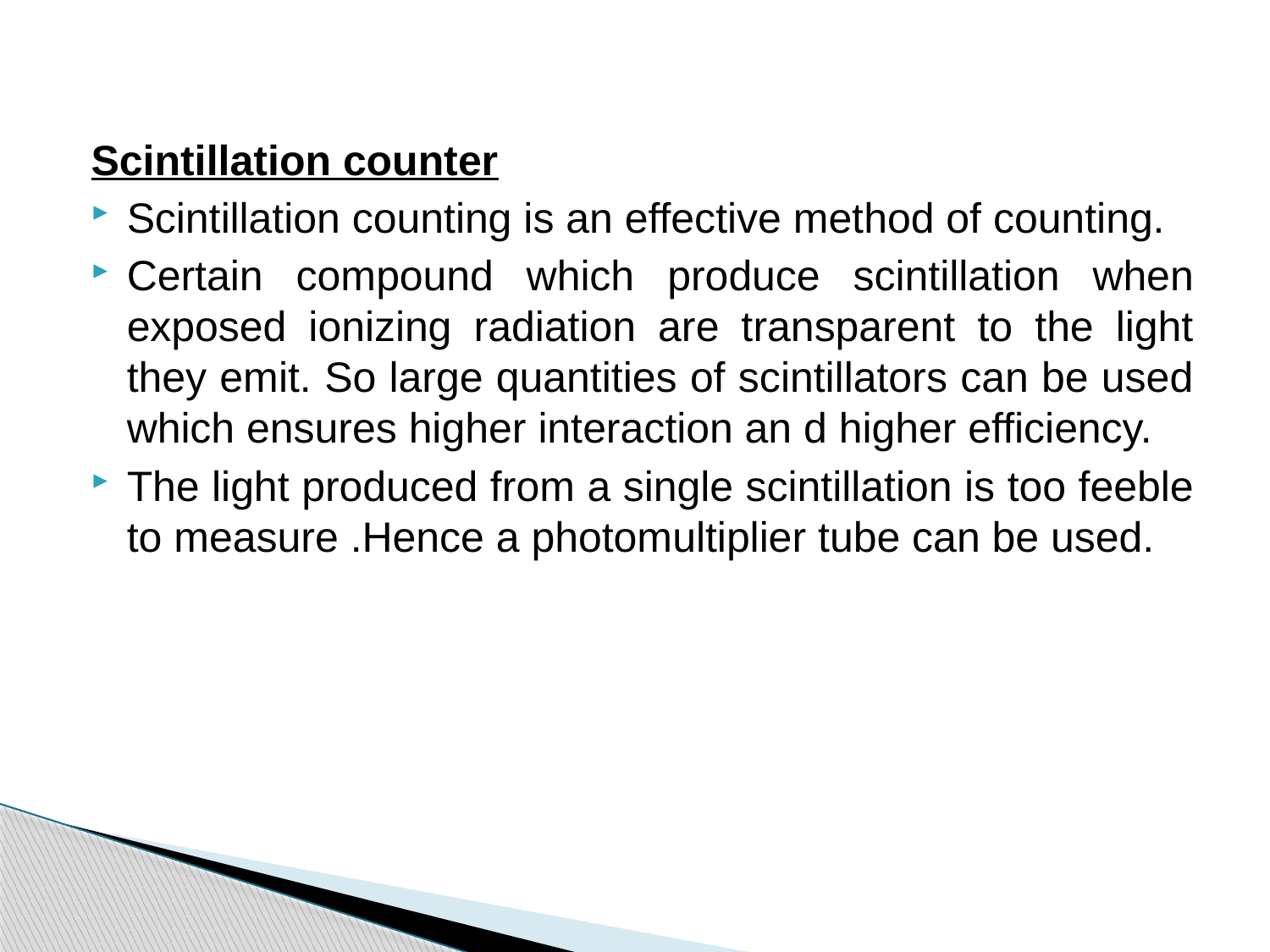

Scintillation counter
Scintillation counting is an effective method of counting.
Certain compound which produce scintillation when exposed ionizing radiation are transparent to the light they emit. So large quantities of scintillators can be used which ensures higher interaction an d higher efficiency.
The light produced from a single scintillation is too feeble to measure .Hence a photomultiplier tube can be used.